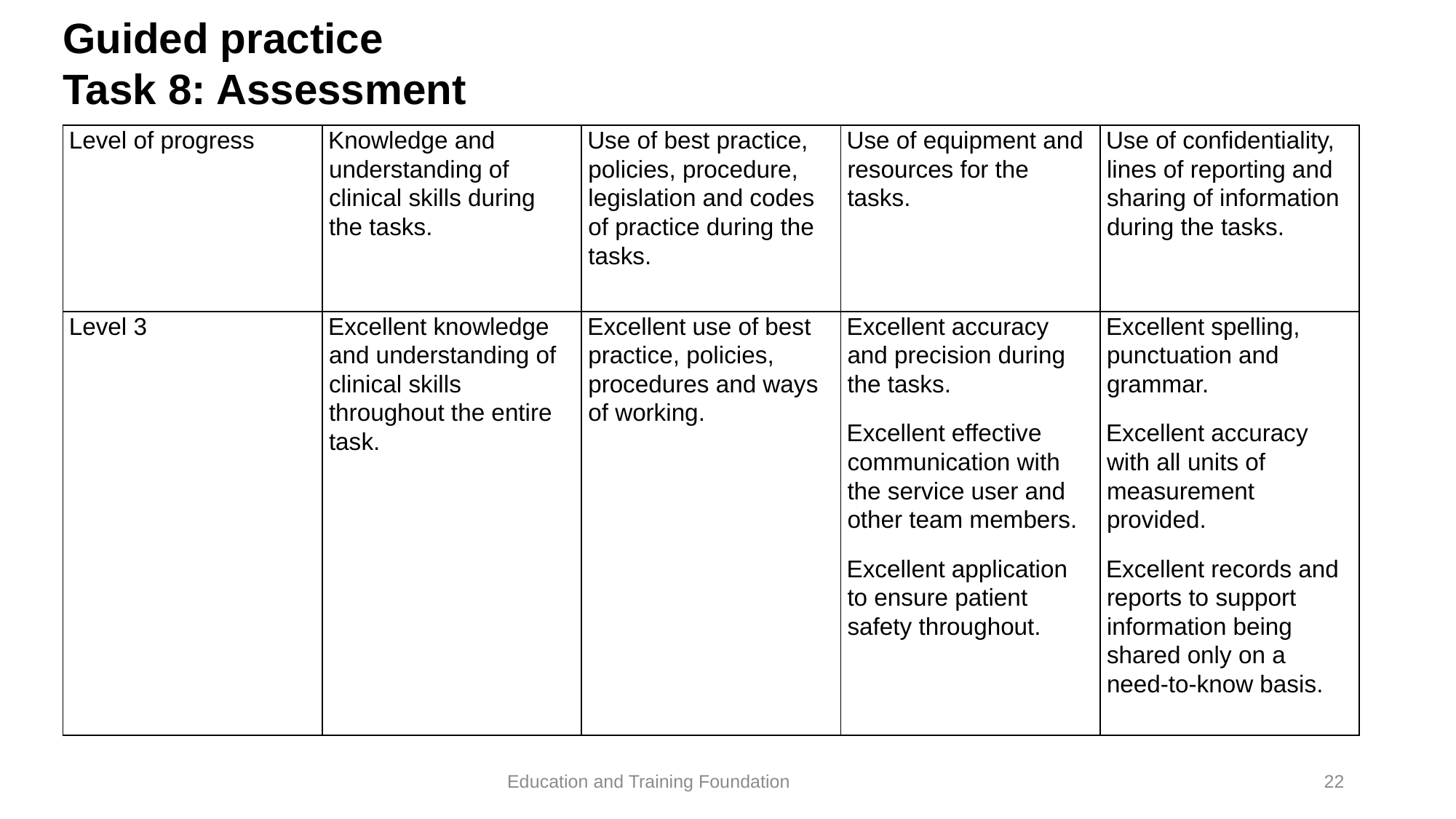

# Guided practice Task 8: Assessment

| Level of progress | Knowledge and understanding of clinical skills during the tasks. | Use of best practice, policies, procedure, legislation and codes of practice during the tasks. | Use of equipment and resources for the tasks. | Use of confidentiality, lines of reporting and sharing of information during the tasks. |
| --- | --- | --- | --- | --- |
| Level 3 | Excellent knowledge and understanding of clinical skills throughout the entire task. | Excellent use of best practice, policies, procedures and ways of working. | Excellent accuracy and precision during the tasks.  Excellent effective communication with the service user and other team members. Excellent application to ensure patient safety throughout. | Excellent spelling, punctuation and grammar. Excellent accuracy with all units of measurement provided.  Excellent records and reports to support information being shared only on a need-to-know basis. |
22
Education and Training Foundation